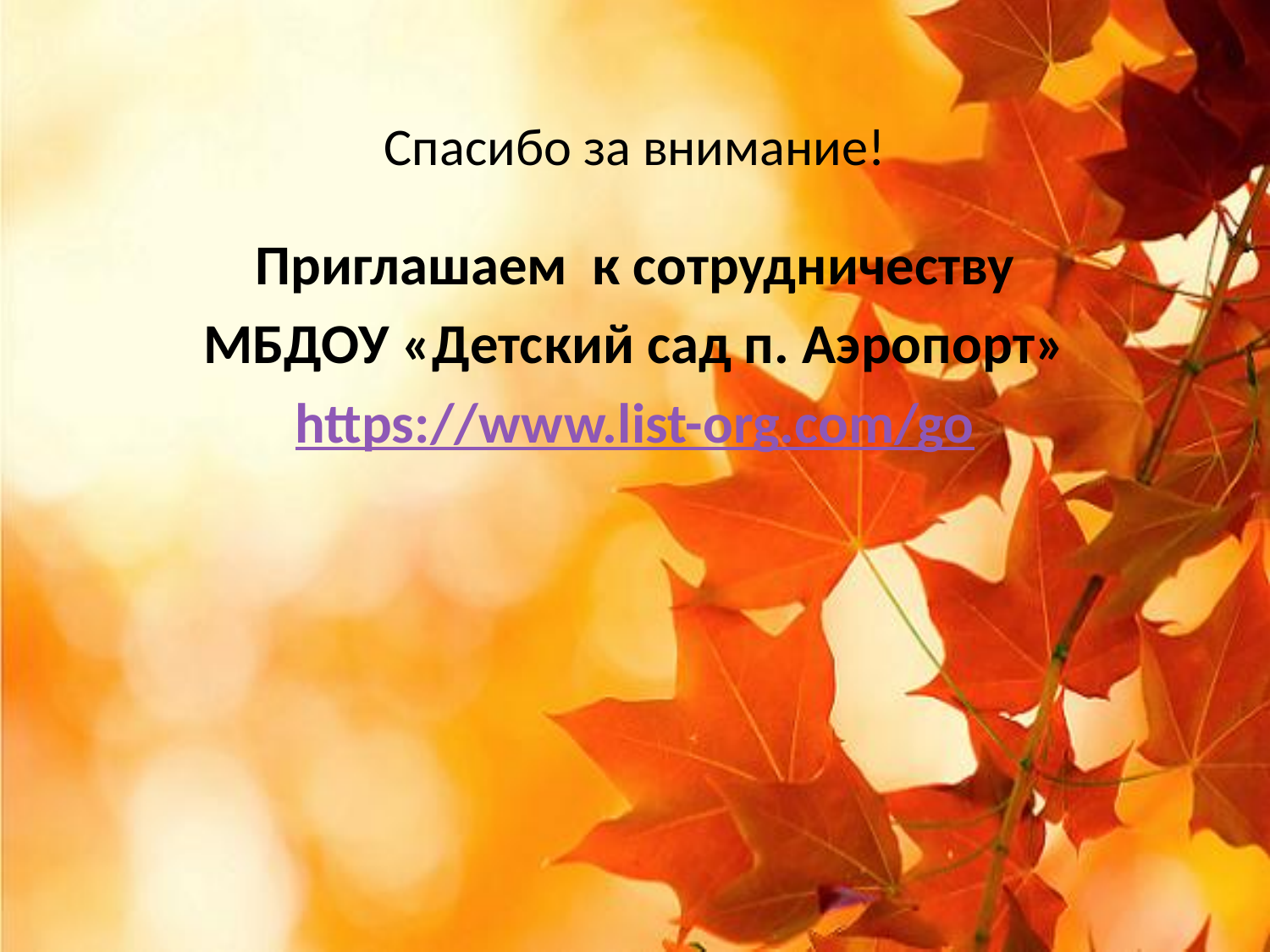

# Спасибо за внимание!
Приглашаем  к сотрудничеству
МБДОУ «Детский сад п. Аэропорт»
https://www.list-org.com/go